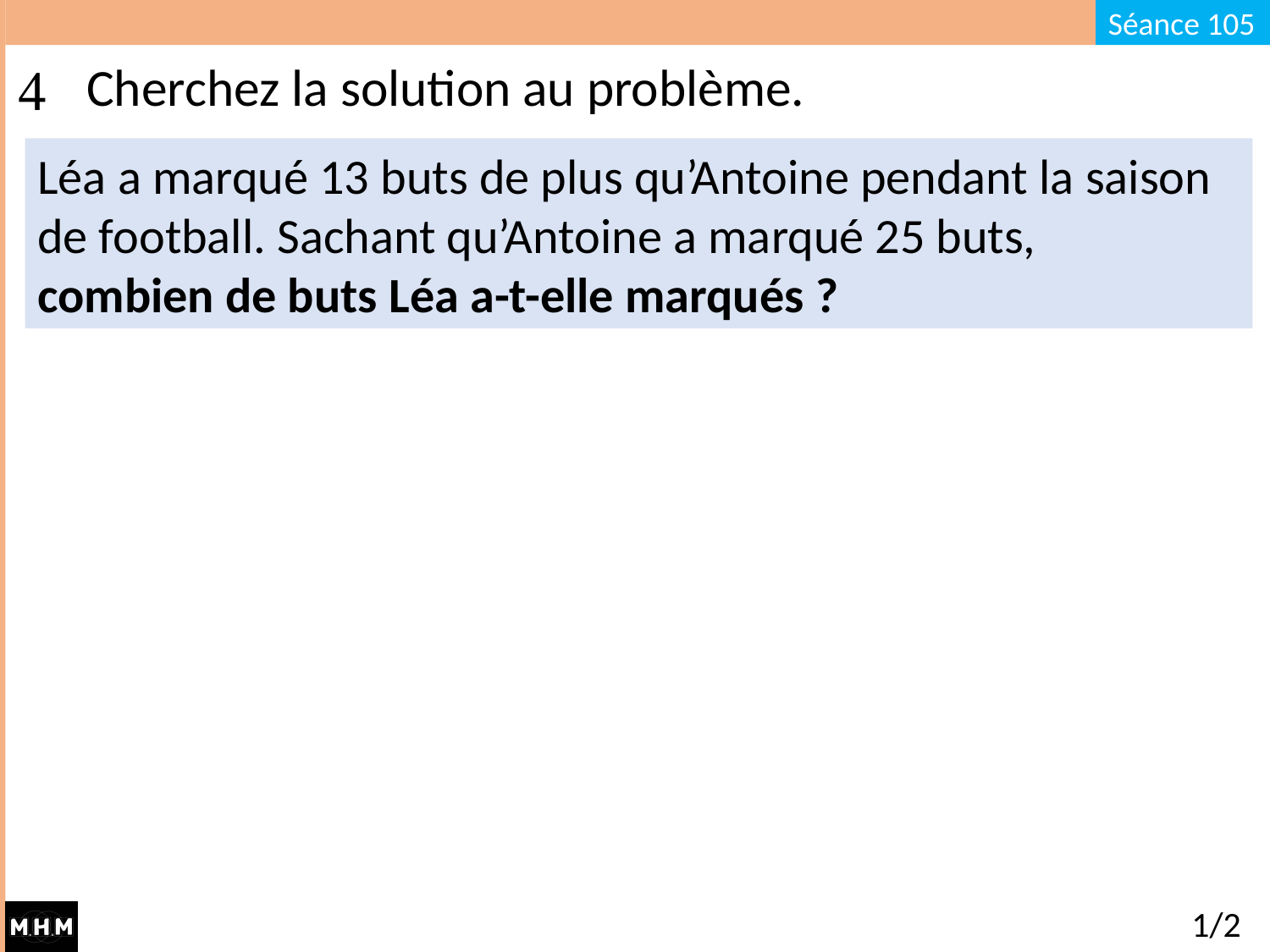

# Cherchez la solution au problème.
Léa a marqué 13 buts de plus qu’Antoine pendant la saison de football. Sachant qu’Antoine a marqué 25 buts,
combien de buts Léa a-t-elle marqués ?
1/2